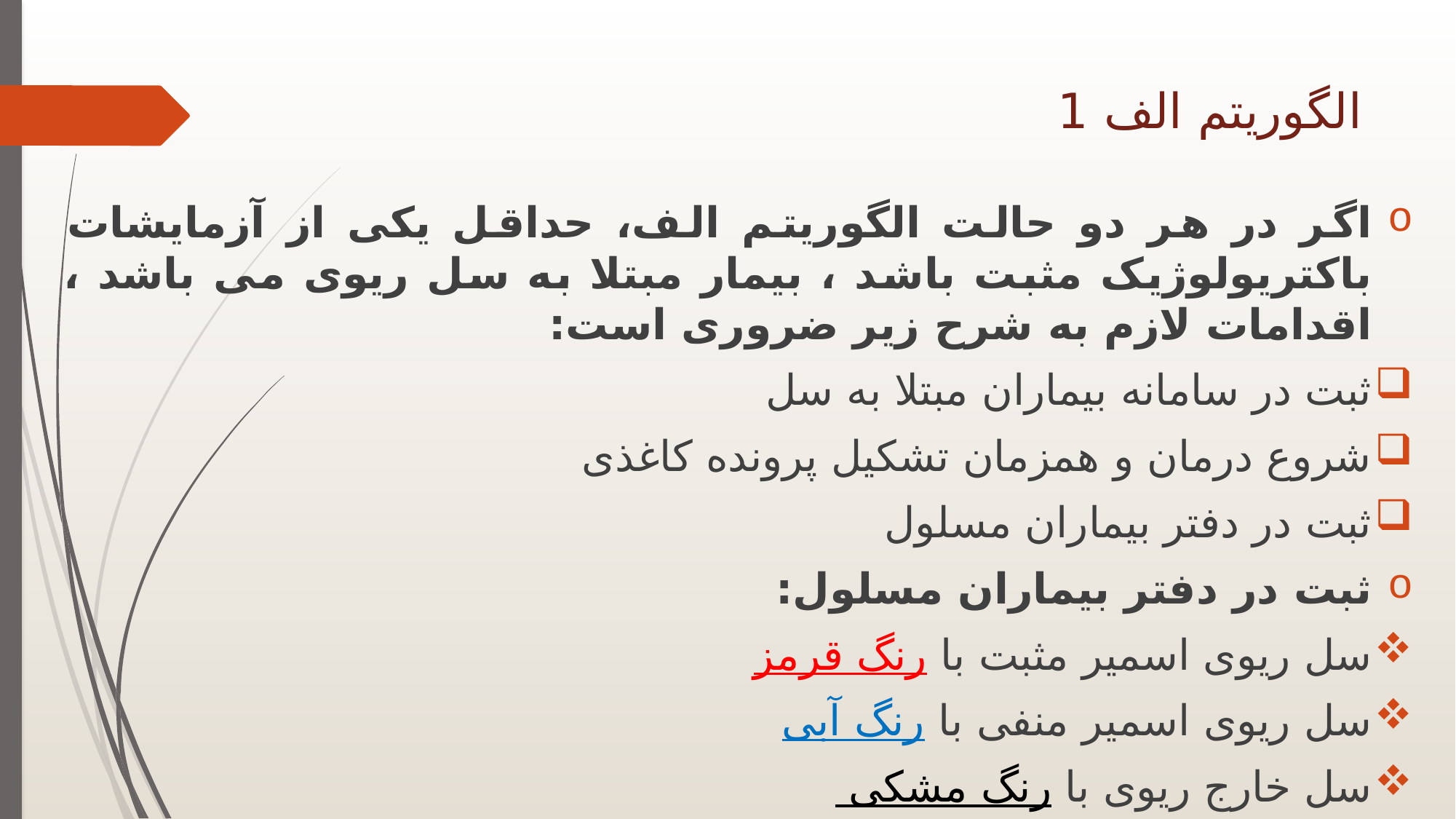

# الگوریتم الف 1
اگر در هر دو حالت الگوریتم الف، حداقل یکی از آزمایشات باکتریولوژیک مثبت باشد ، بیمار مبتلا به سل ریوی می باشد ، اقدامات لازم به شرح زیر ضروری است:
ثبت در سامانه بیماران مبتلا به سل
شروع درمان و همزمان تشکیل پرونده کاغذی
ثبت در دفتر بیماران مسلول
ثبت در دفتر بیماران مسلول:
سل ریوی اسمیر مثبت با رنگ قرمز
سل ریوی اسمیر منفی با رنگ آبی
سل خارج ریوی با رنگ مشکی